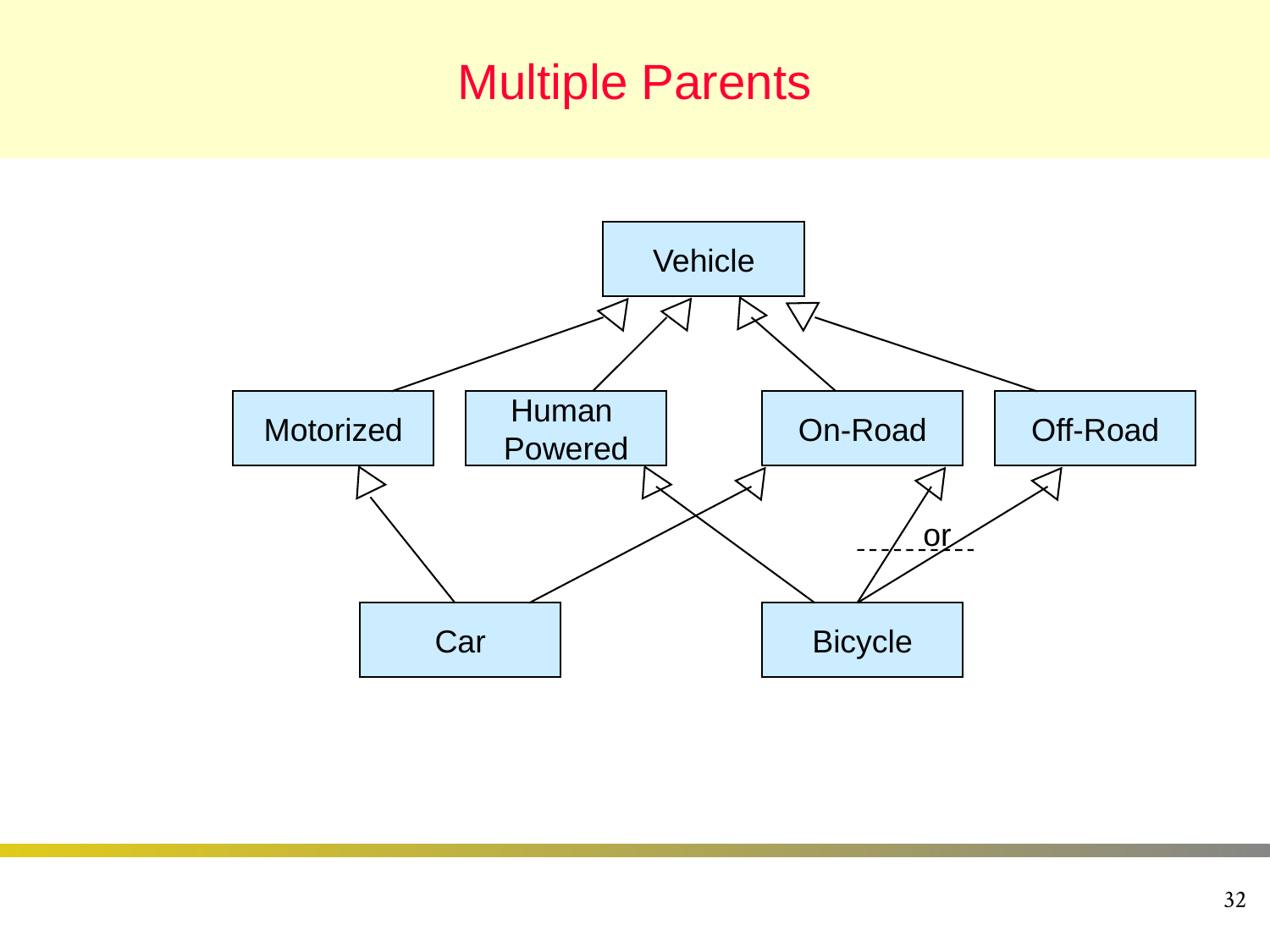

# Multiple Parents
Vehicle

Motorized
Human
Powered
On-Road
Off-Road

or

Car
Bicycle
32